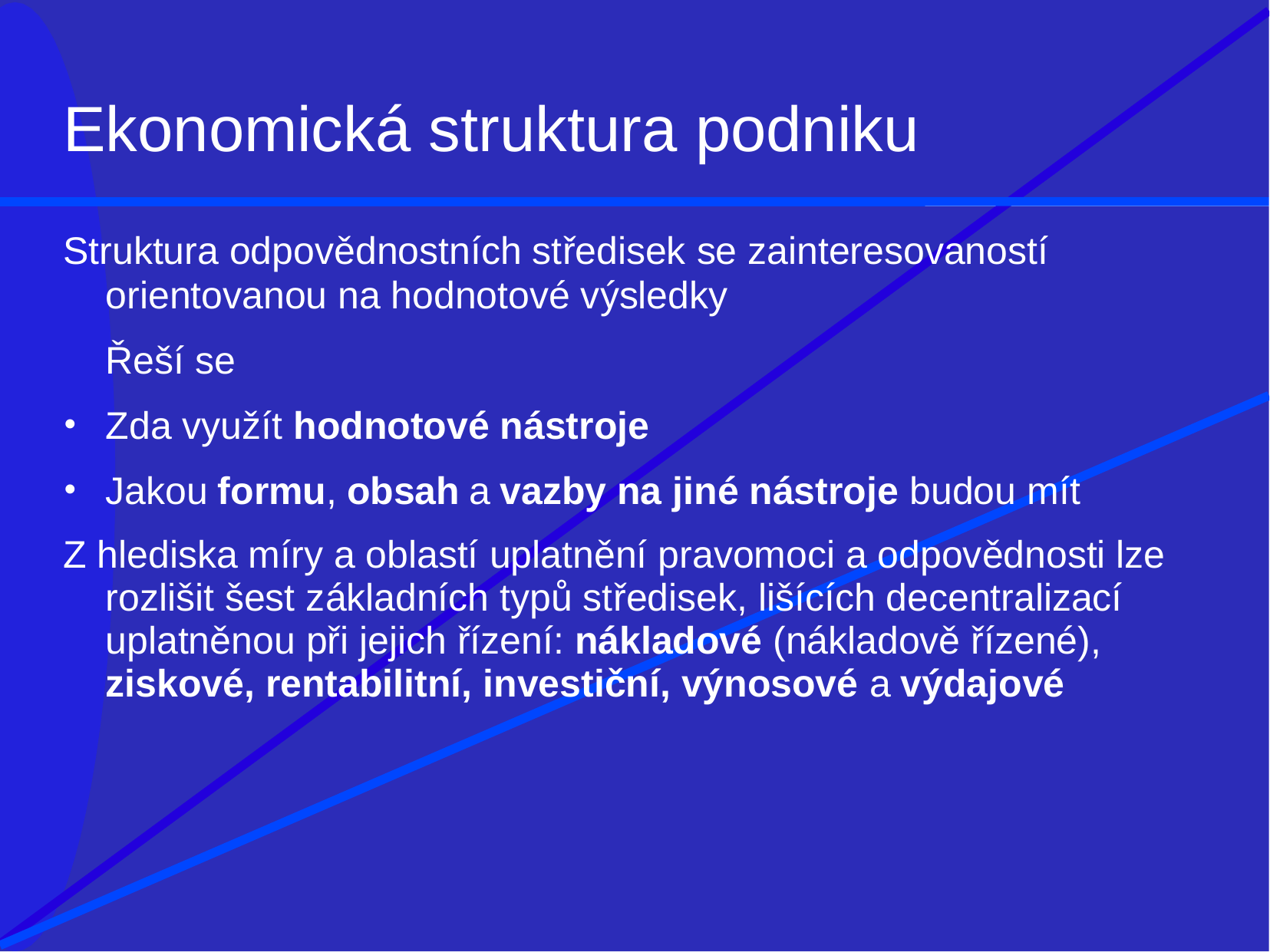

# Ekonomická struktura podniku
Struktura odpovědnostních středisek se zainteresovaností
orientovanou na hodnotové výsledky
Řeší se
Zda využít hodnotové nástroje
Jakou formu, obsah a vazby na jiné nástroje budou mít
Z hlediska míry a oblastí uplatnění pravomoci a odpovědnosti lze rozlišit šest základních typů středisek, lišících decentralizací uplatněnou při jejich řízení: nákladové (nákladově řízené), ziskové, rentabilitní, investiční, výnosové a výdajové